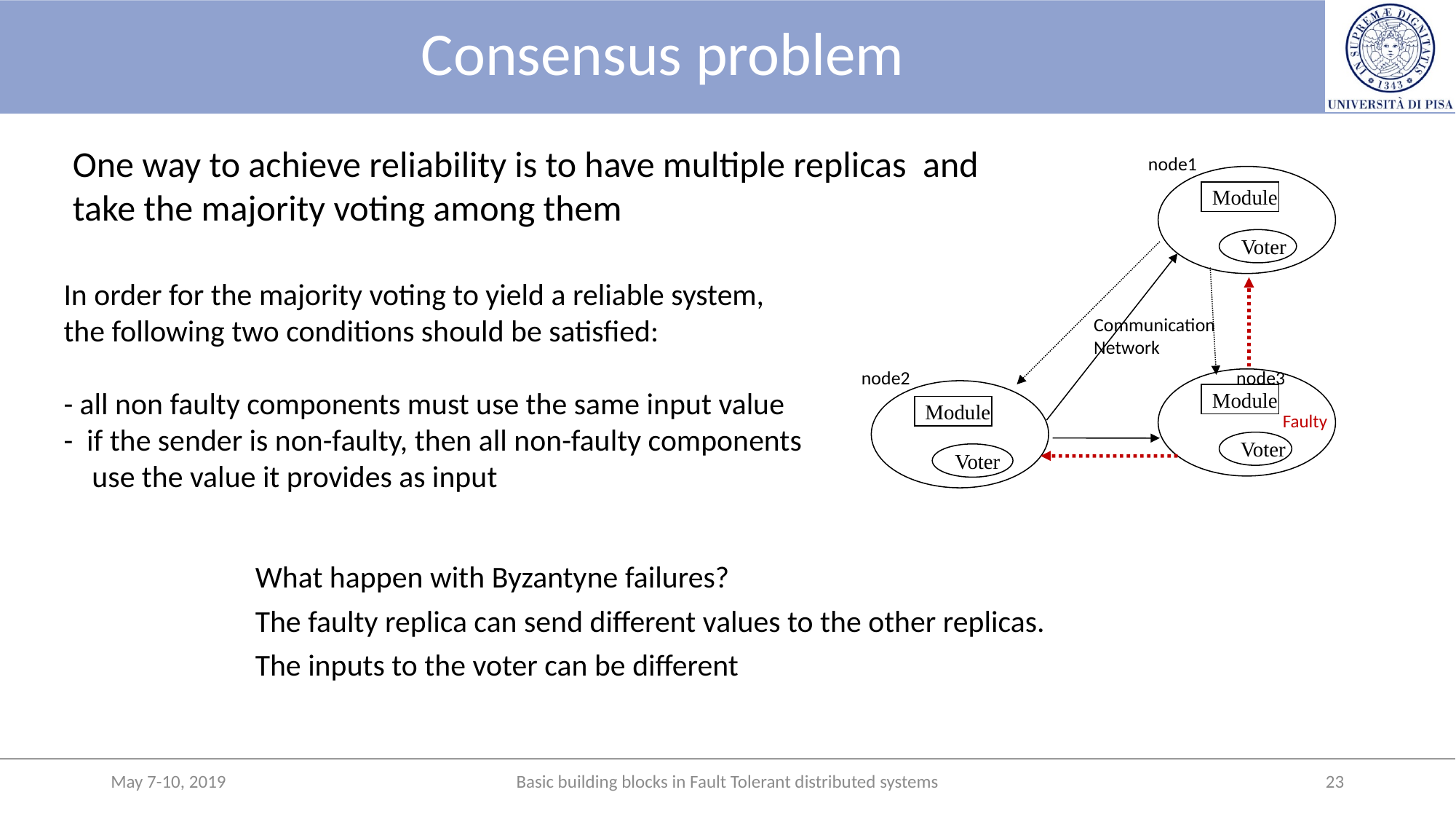

# Consensus problem
One way to achieve reliability is to have multiple replicas  and take the majority voting among them
node1

Module
Voter

In order for the majority voting to yield a reliable system,
the following two conditions should be satisfied:

- all non faulty components must use the same input value
-  if the sender is non-faulty, then all non-faulty components use the value it provides as input

Communication
Network
node2

Module
Voter
node3

Module
Faulty
Voter

What happen with Byzantyne failures?
The faulty replica can send different values to the other replicas.
The inputs to the voter can be different
May 7-10, 2019
Basic building blocks in Fault Tolerant distributed systems
23